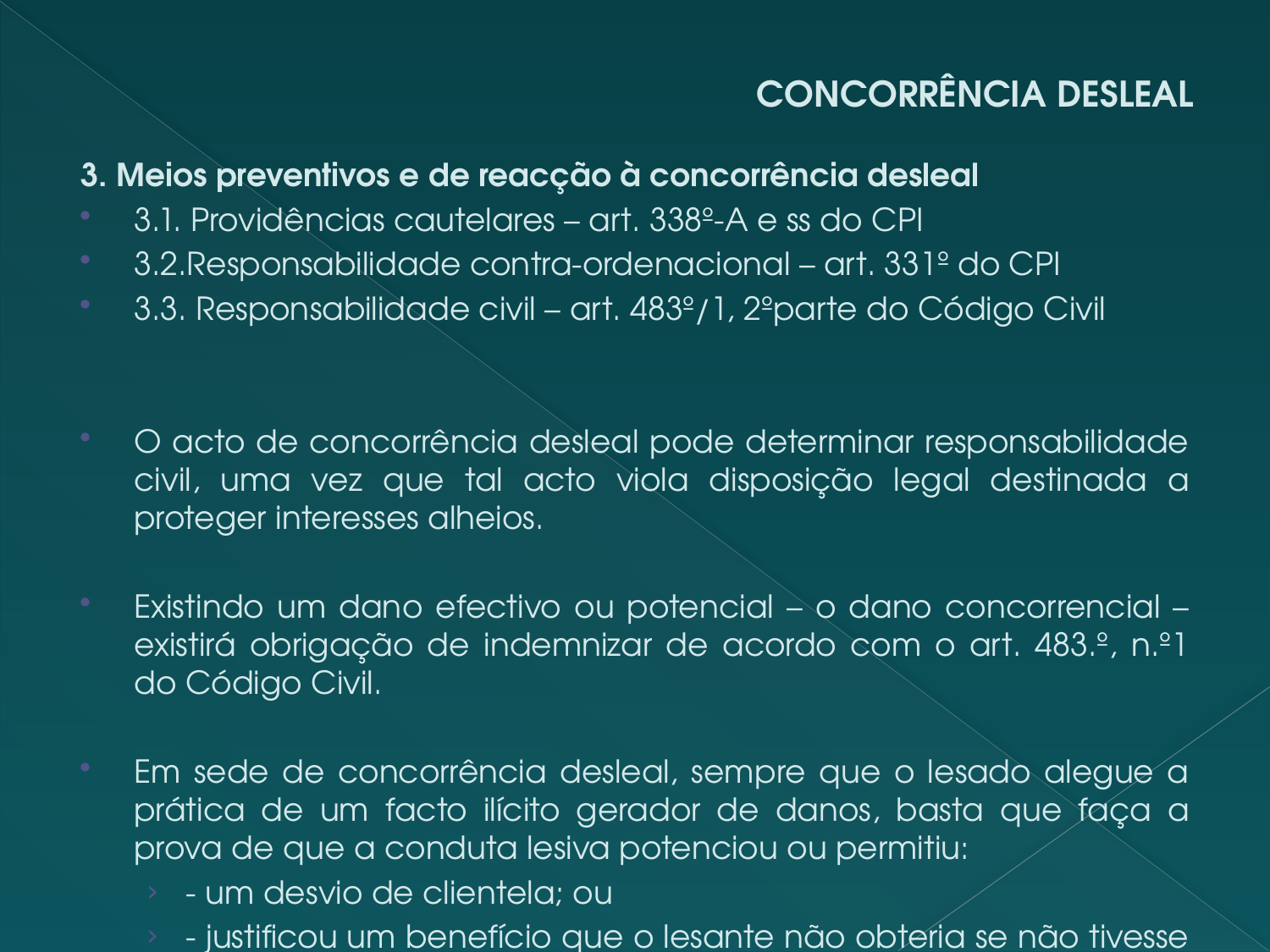

# CONCORRÊNCIA DESLEAL
3. Meios preventivos e de reacção à concorrência desleal
3.1. Providências cautelares – art. 338º-A e ss do CPI
3.2.Responsabilidade contra-ordenacional – art. 331º do CPI
3.3. Responsabilidade civil – art. 483º/1, 2ºparte do Código Civil

O acto de concorrência desleal pode determinar responsabilidade civil, uma vez que tal acto viola disposição legal destinada a proteger interesses alheios.

Existindo um dano efectivo ou potencial – o dano concorrencial – existirá obrigação de indemnizar de acordo com o art. 483.º, n.º1 do Código Civil.

Em sede de concorrência desleal, sempre que o lesado alegue a prática de um facto ilícito gerador de danos, basta que faça a prova de que a conduta lesiva potenciou ou permitiu:
- um desvio de clientela; ou
- justificou um benefício que o lesante não obteria se não tivesse ocorrido um acto ilícito e desleal.